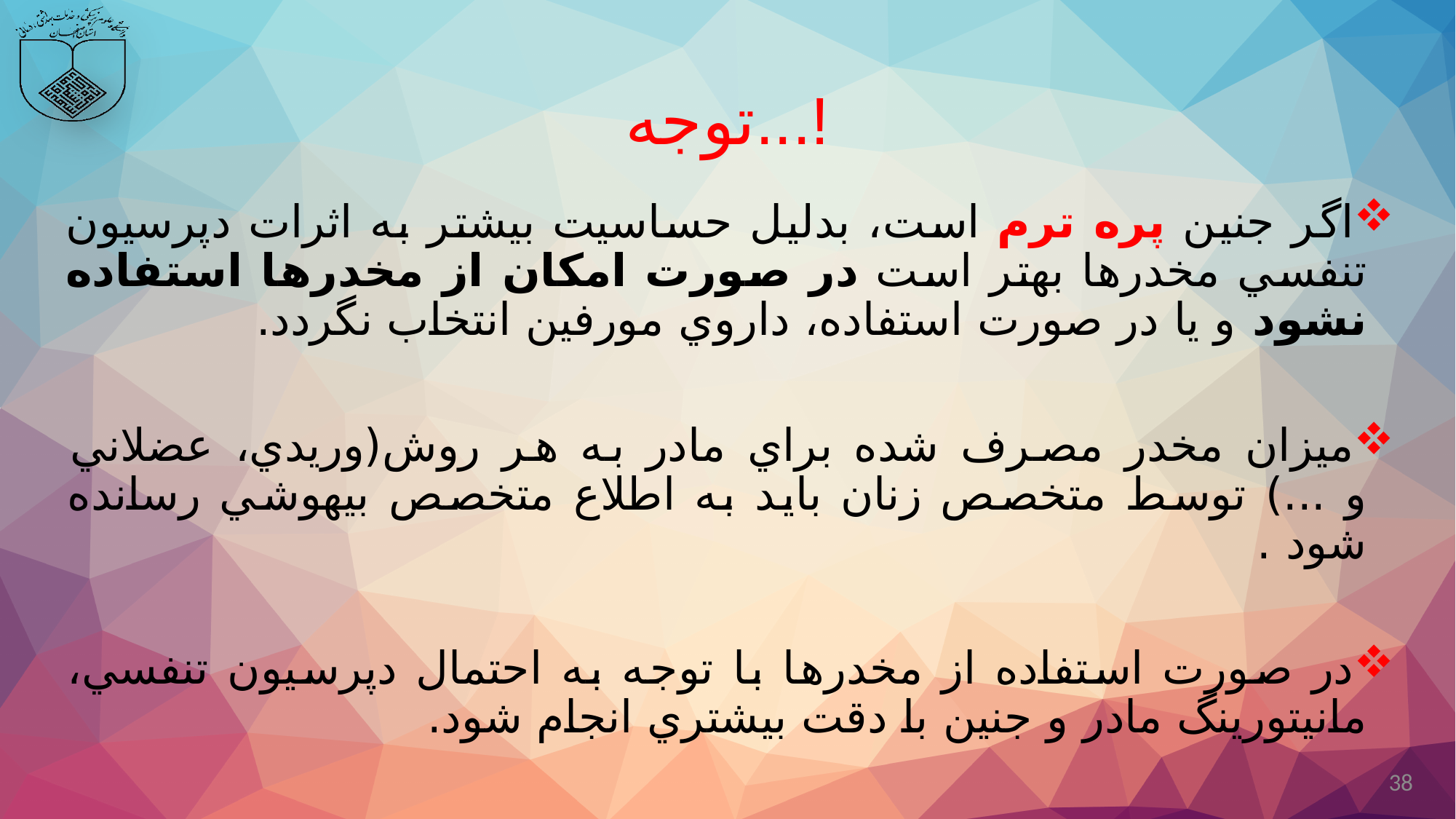

# توجه...!
اگر جنين پره ترم است، بدليل حساسيت بيشتر به اثرات دپرسيون تنفسي مخدرها بهتر است در صورت امكان از مخدرها استفاده نشود و يا در صورت استفاده، داروي مورفين انتخاب نگردد.

ميزان مخدر مصرف شده براي مادر به هر روش(وريدي، عضلاني و ...) توسط متخصص زنان بايد به اطلاع متخصص بيهوشي رسانده شود .

در صورت استفاده از مخدرها با توجه به احتمال دپرسيون تنفسي، مانيتورينگ مادر و جنين با دقت بيشتري انجام شود.
38